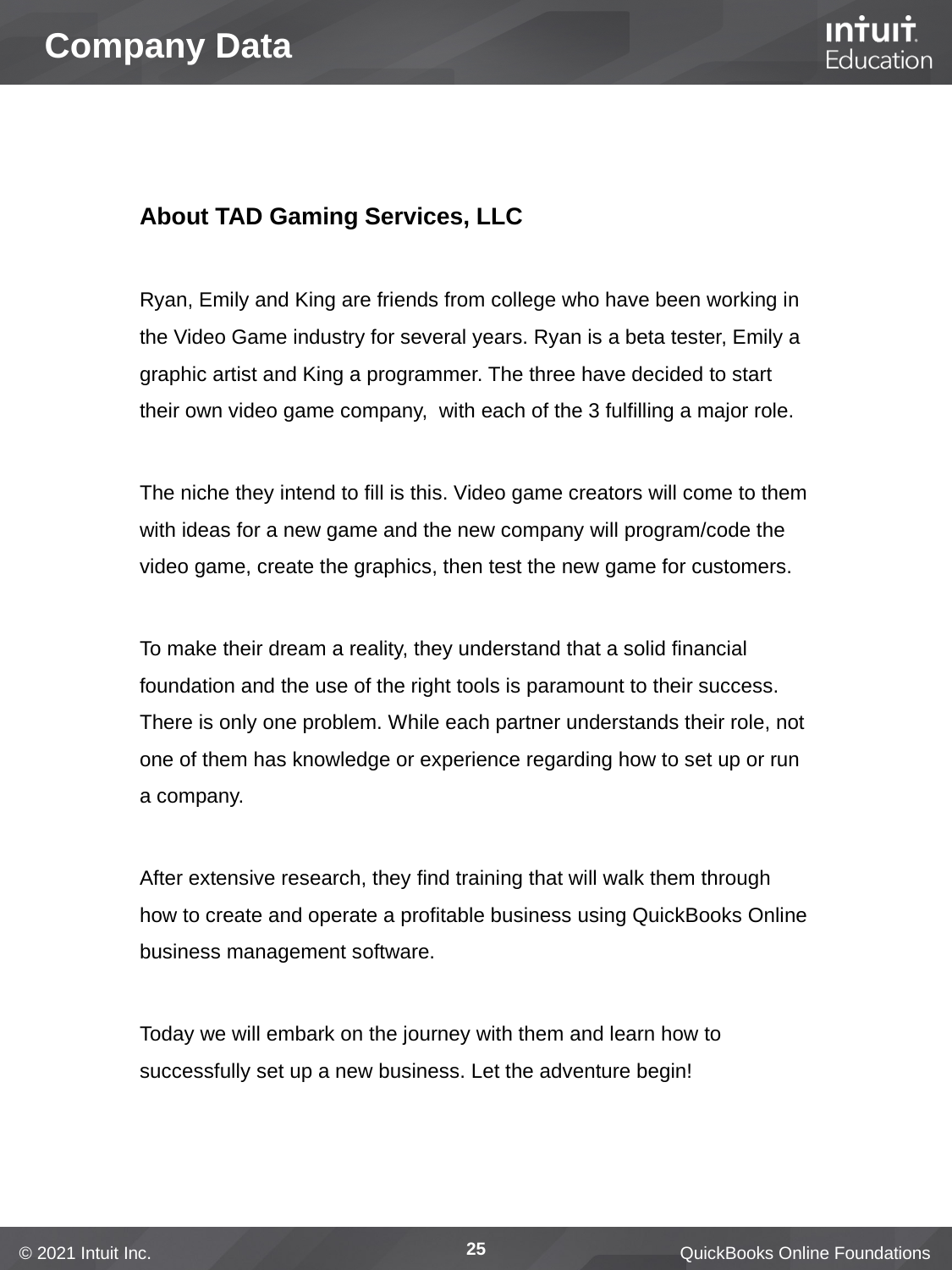

# Company Data
About TAD Gaming Services, LLC

Ryan, Emily and King are friends from college who have been working in the Video Game industry for several years. Ryan is a beta tester, Emily a graphic artist and King a programmer. The three have decided to start their own video game company,  with each of the 3 fulfilling a major role.

The niche they intend to fill is this. Video game creators will come to them with ideas for a new game and the new company will program/code the video game, create the graphics, then test the new game for customers.

To make their dream a reality, they understand that a solid financial foundation and the use of the right tools is paramount to their success. There is only one problem. While each partner understands their role, not one of them has knowledge or experience regarding how to set up or run a company.

After extensive research, they find training that will walk them through how to create and operate a profitable business using QuickBooks Online business management software.

Today we will embark on the journey with them and learn how to successfully set up a new business. Let the adventure begin!
25